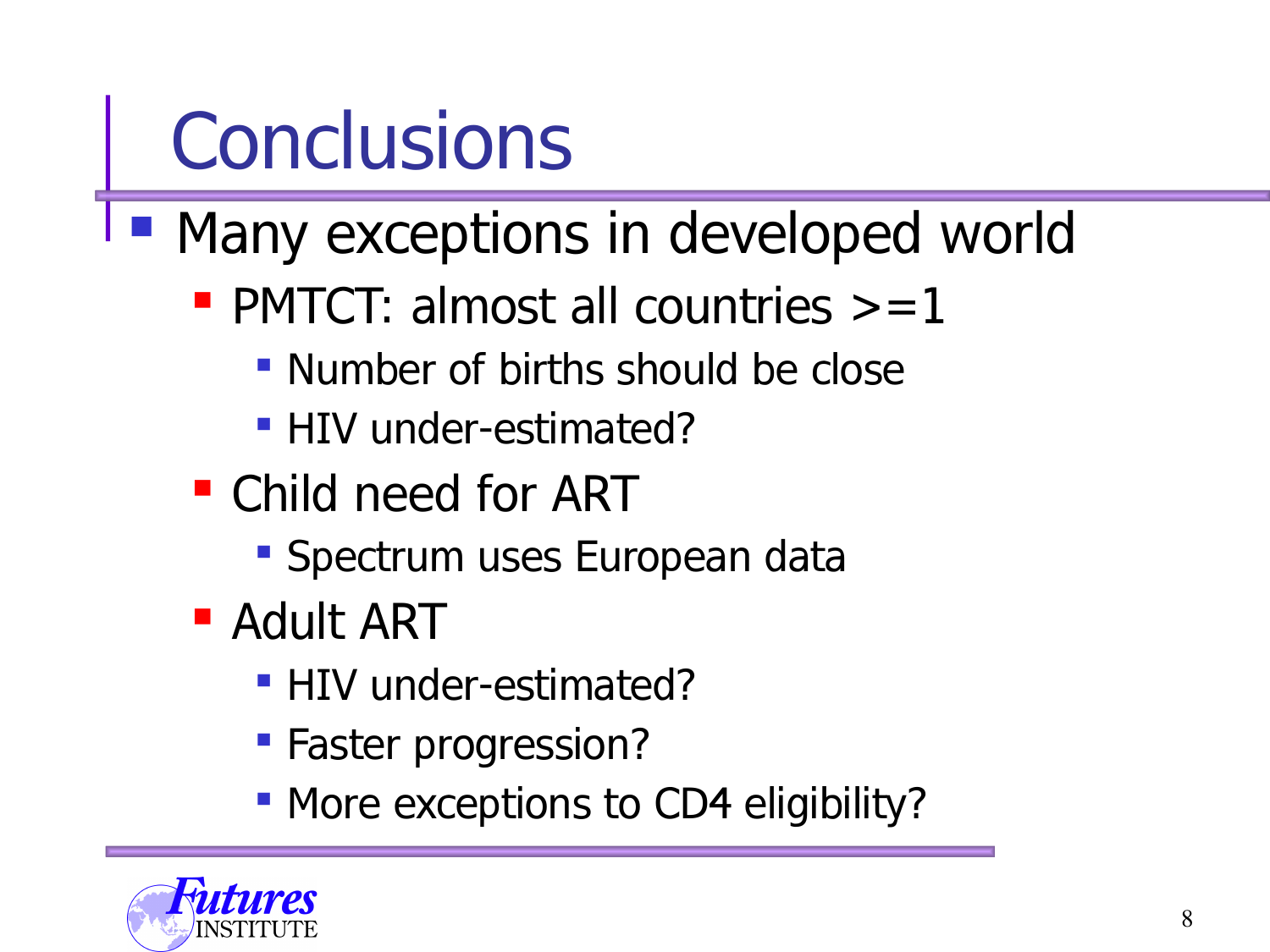

# Conclusions
Many exceptions in developed world
PMTCT: almost all countries >=1
Number of births should be close
HIV under-estimated?
Child need for ART
Spectrum uses European data
Adult ART
HIV under-estimated?
Faster progression?
More exceptions to CD4 eligibility?

8